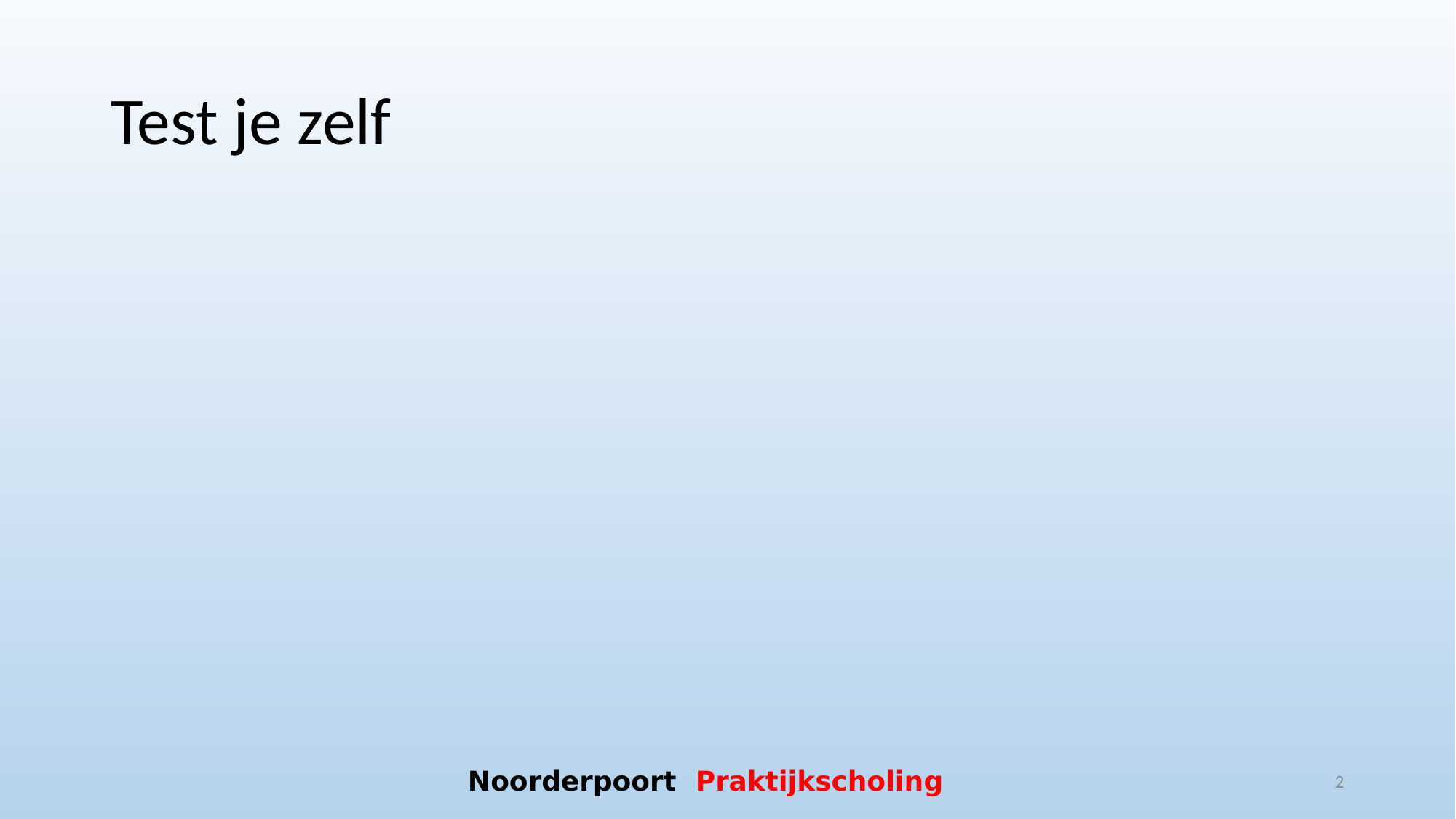

# Test je zelf

Noorderpoort  Praktijkscholing
2